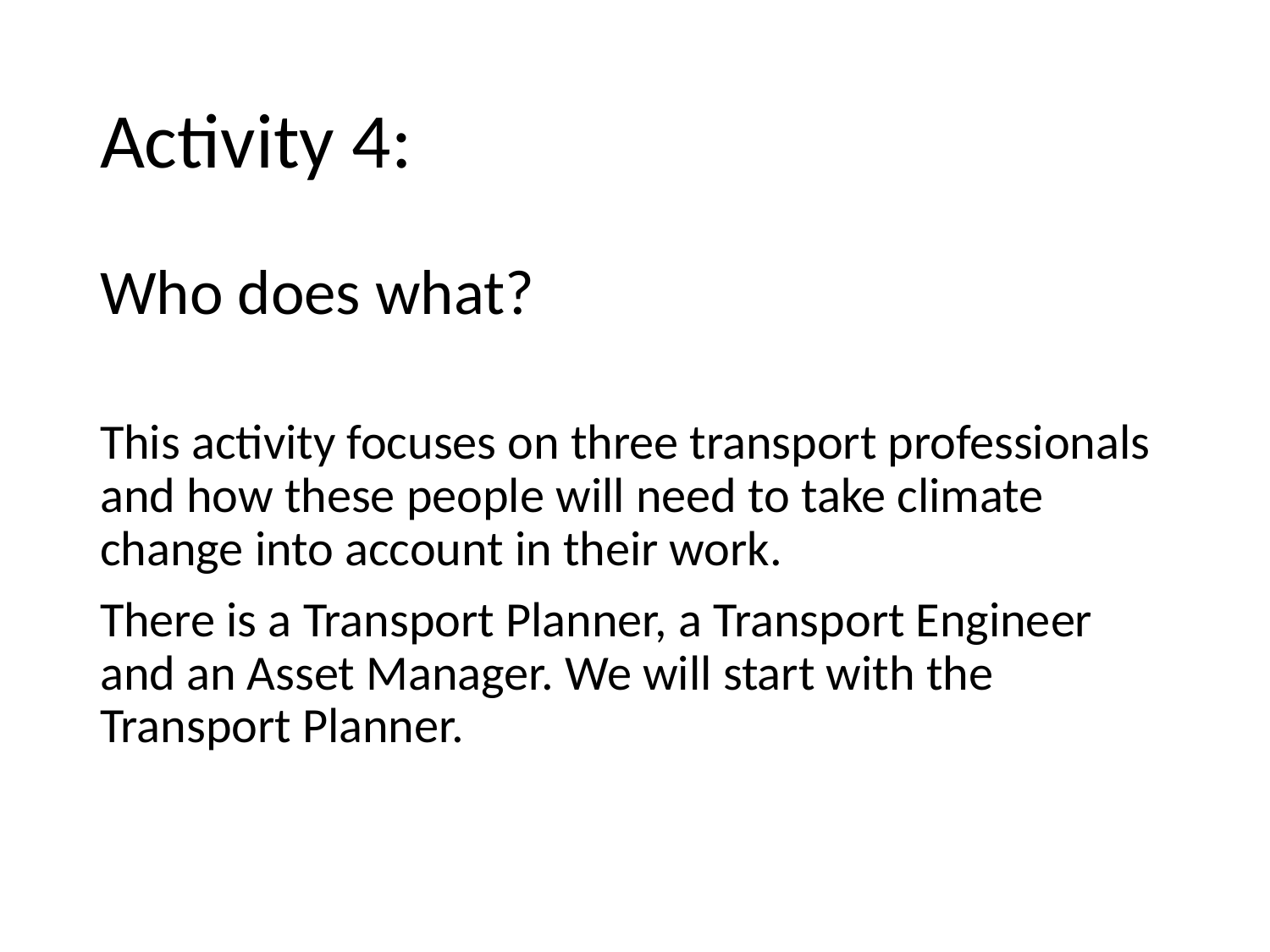

# Activity 4:
Who does what?

This activity focuses on three transport professionals and how these people will need to take climate change into account in their work.
There is a Transport Planner, a Transport Engineer and an Asset Manager. We will start with the Transport Planner.